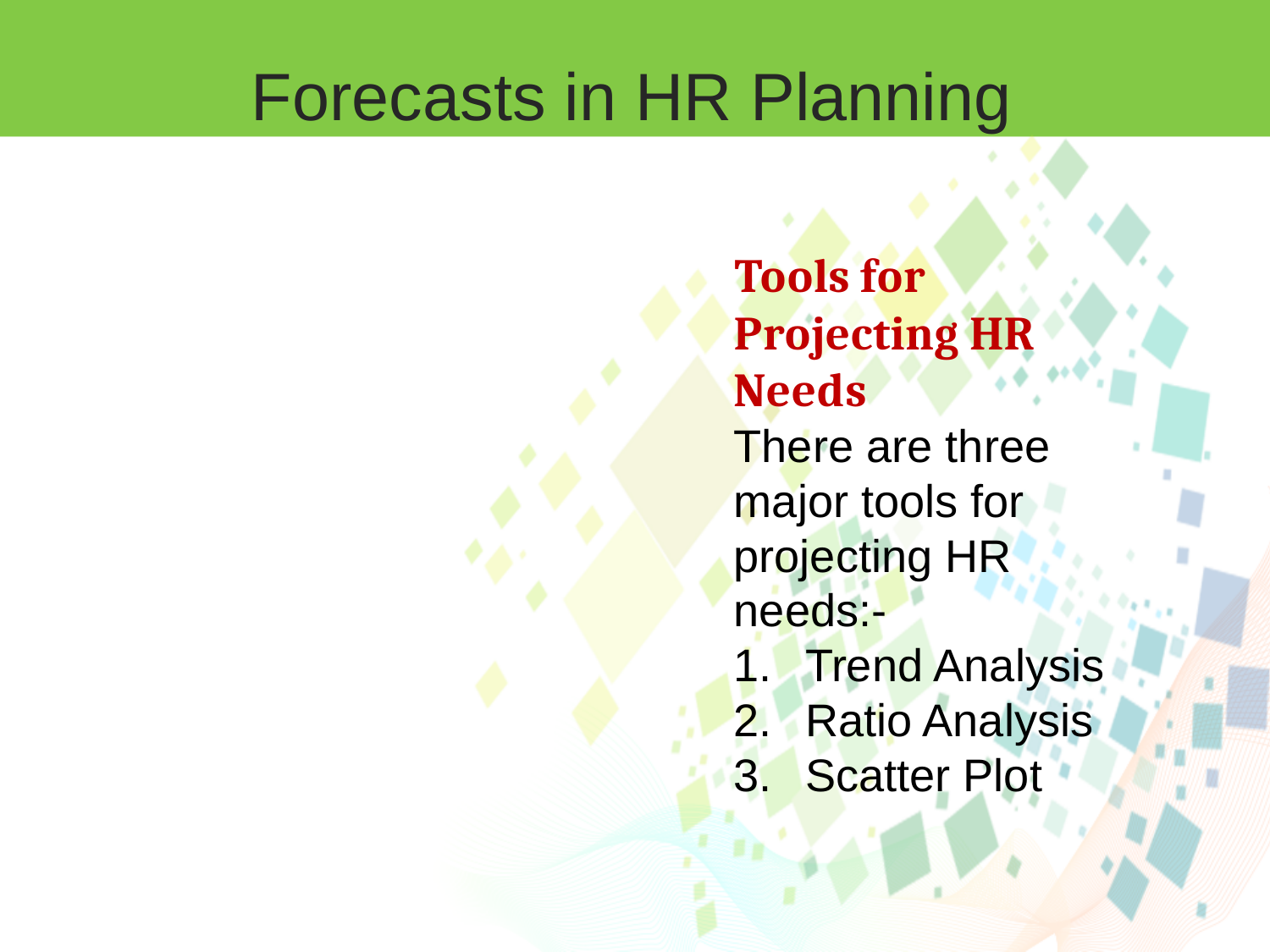

Forecasts in HR Planning
Tools for Projecting HR Needs
There are three major tools for projecting HR needs:-
Trend Analysis
Ratio Analysis
Scatter Plot